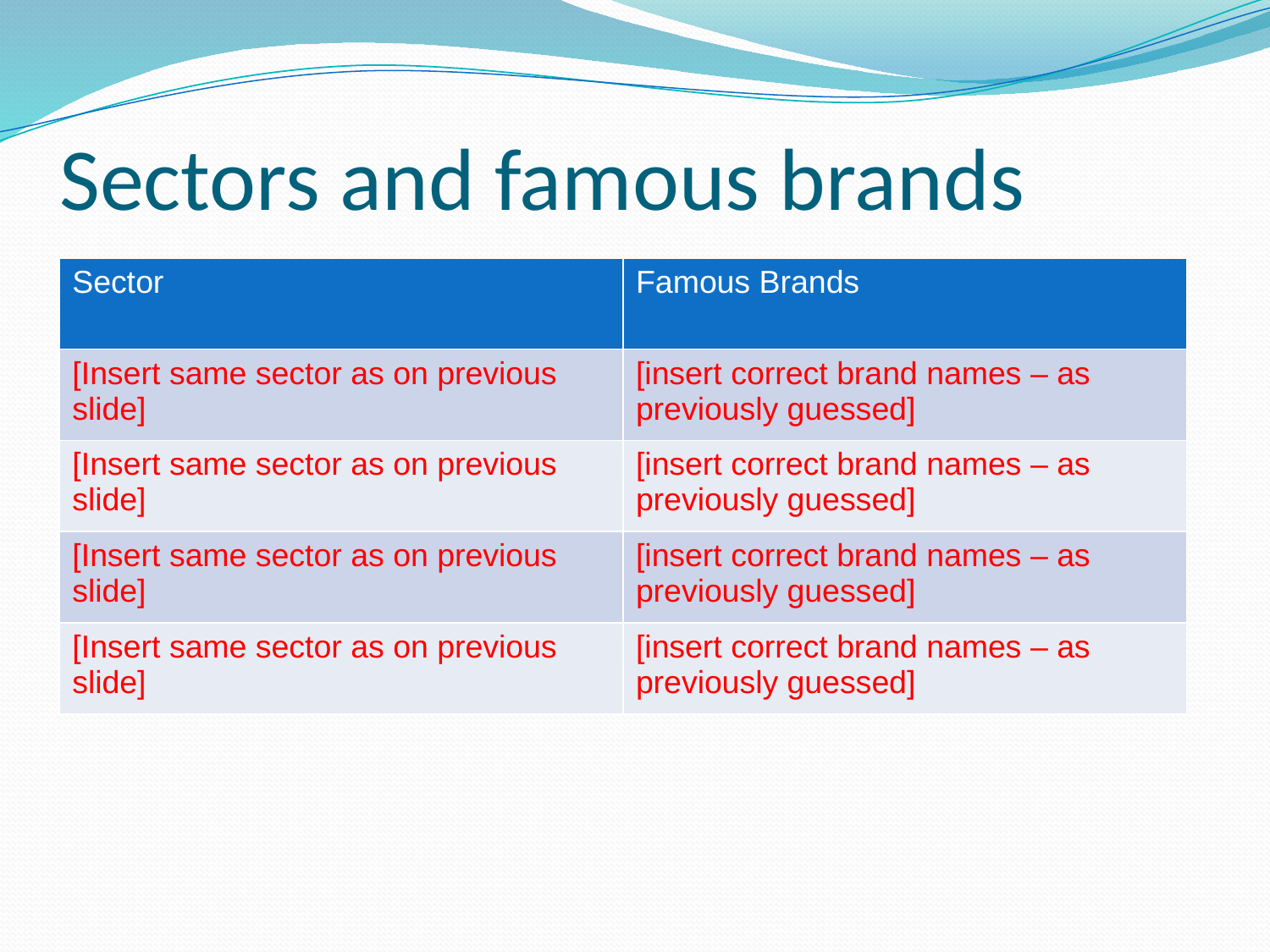

# Sectors and famous brands
| Sector | Famous Brands |
| --- | --- |
| [Insert same sector as on previous slide] | [insert correct brand names – as previously guessed] |
| [Insert same sector as on previous slide] | [insert correct brand names – as previously guessed] |
| [Insert same sector as on previous slide] | [insert correct brand names – as previously guessed] |
| [Insert same sector as on previous slide] | [insert correct brand names – as previously guessed] |